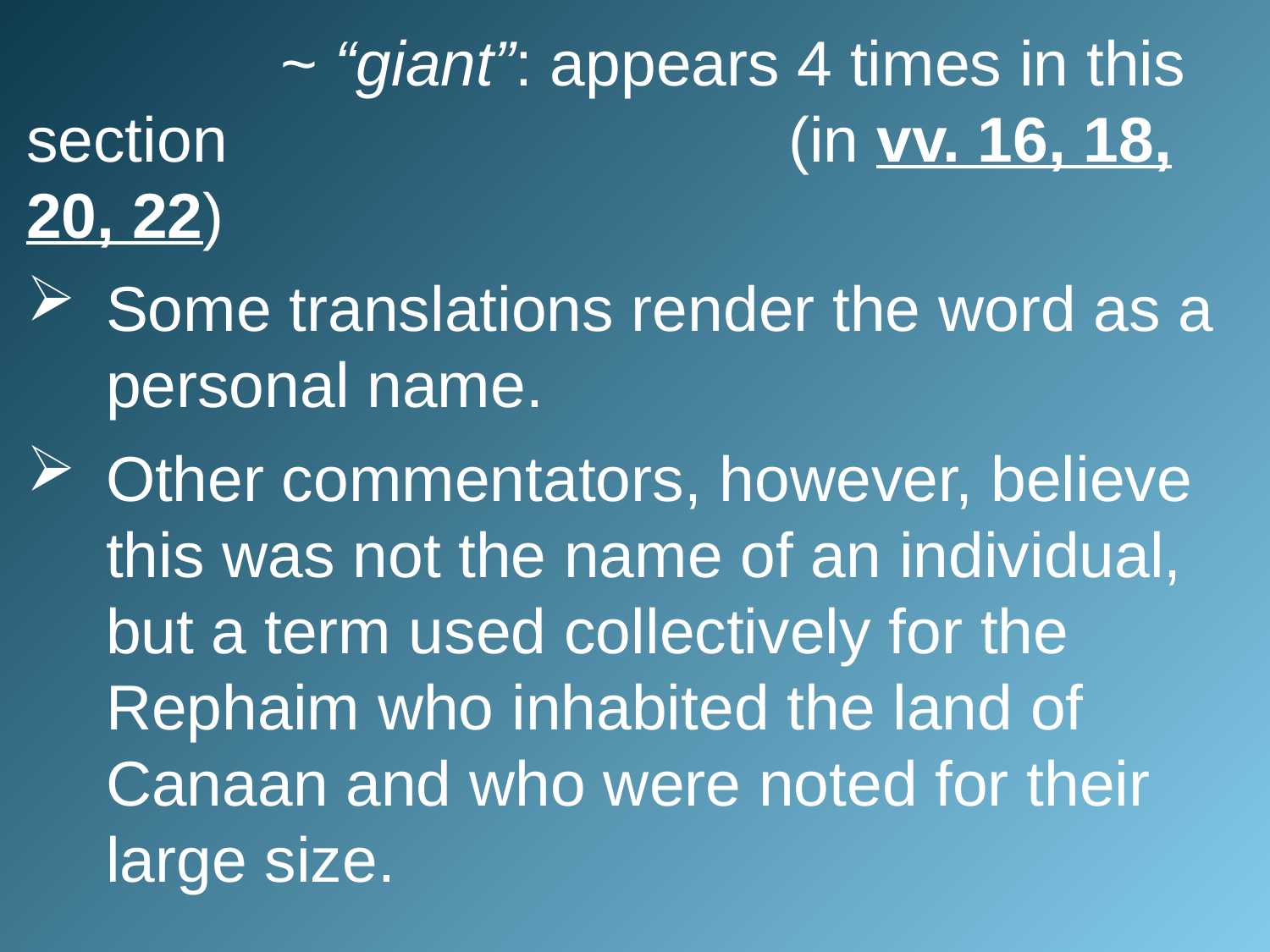

~ “giant”: appears 4 times in this section 					(in vv. 16, 18, 20, 22)
Some translations render the word as a personal name.
Other commentators, however, believe this was not the name of an individual, but a term used collectively for the Rephaim who inhabited the land of Canaan and who were noted for their large size.